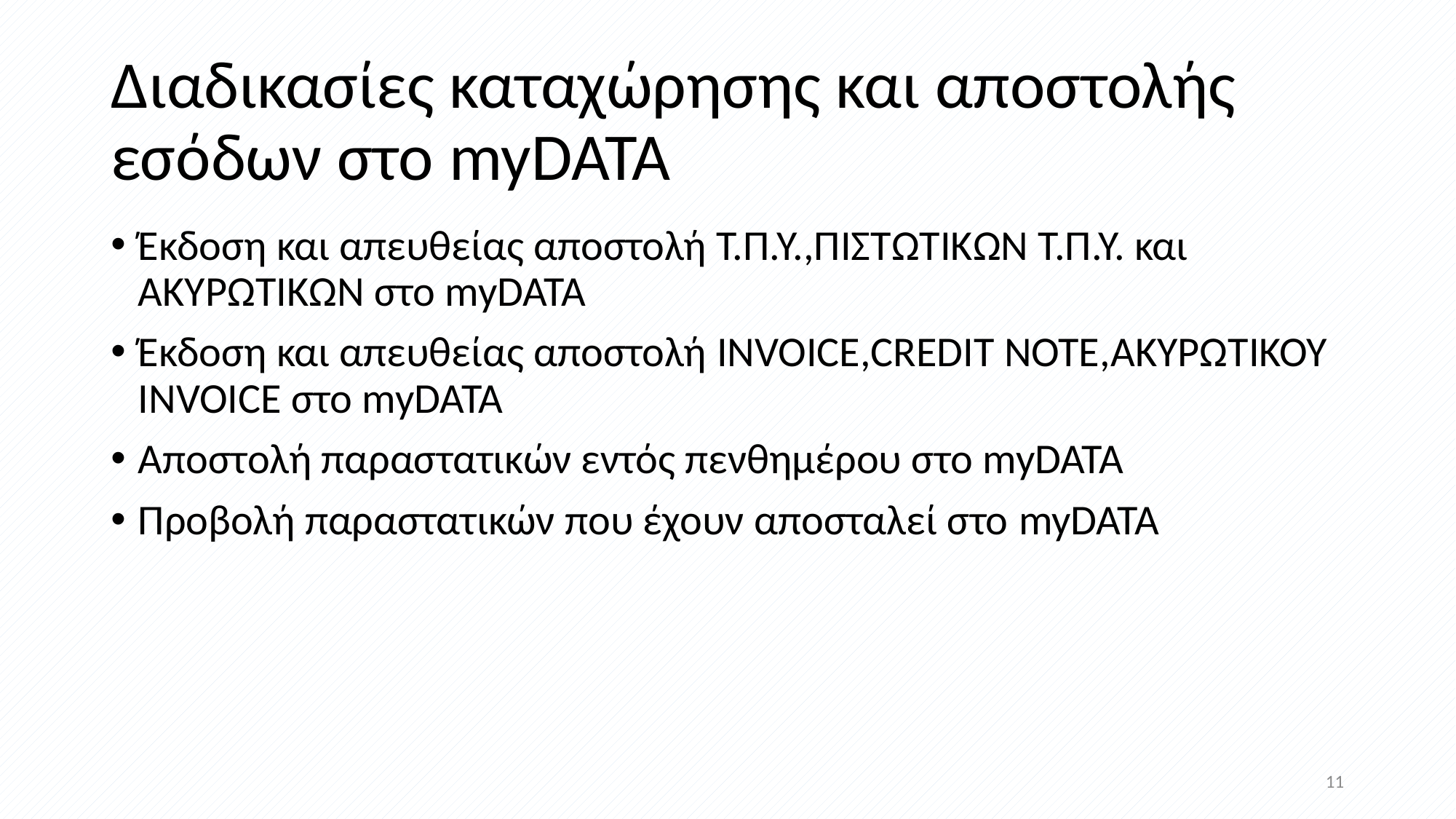

# Διαδικασίες καταχώρησης και αποστολής εσόδων στο myDATA
Έκδοση και απευθείας αποστολή Τ.Π.Υ.,ΠΙΣΤΩΤΙΚΩΝ Τ.Π.Υ. και ΑΚΥΡΩΤΙΚΩΝ στο myDATA
Έκδοση και απευθείας αποστολή INVOICE,CREDIT NOTE,ΑΚΥΡΩΤΙΚΟΥ INVOICE στο myDATA
Αποστολή παραστατικών εντός πενθημέρου στο myDATA
Προβολή παραστατικών που έχουν αποσταλεί στο myDATA

11